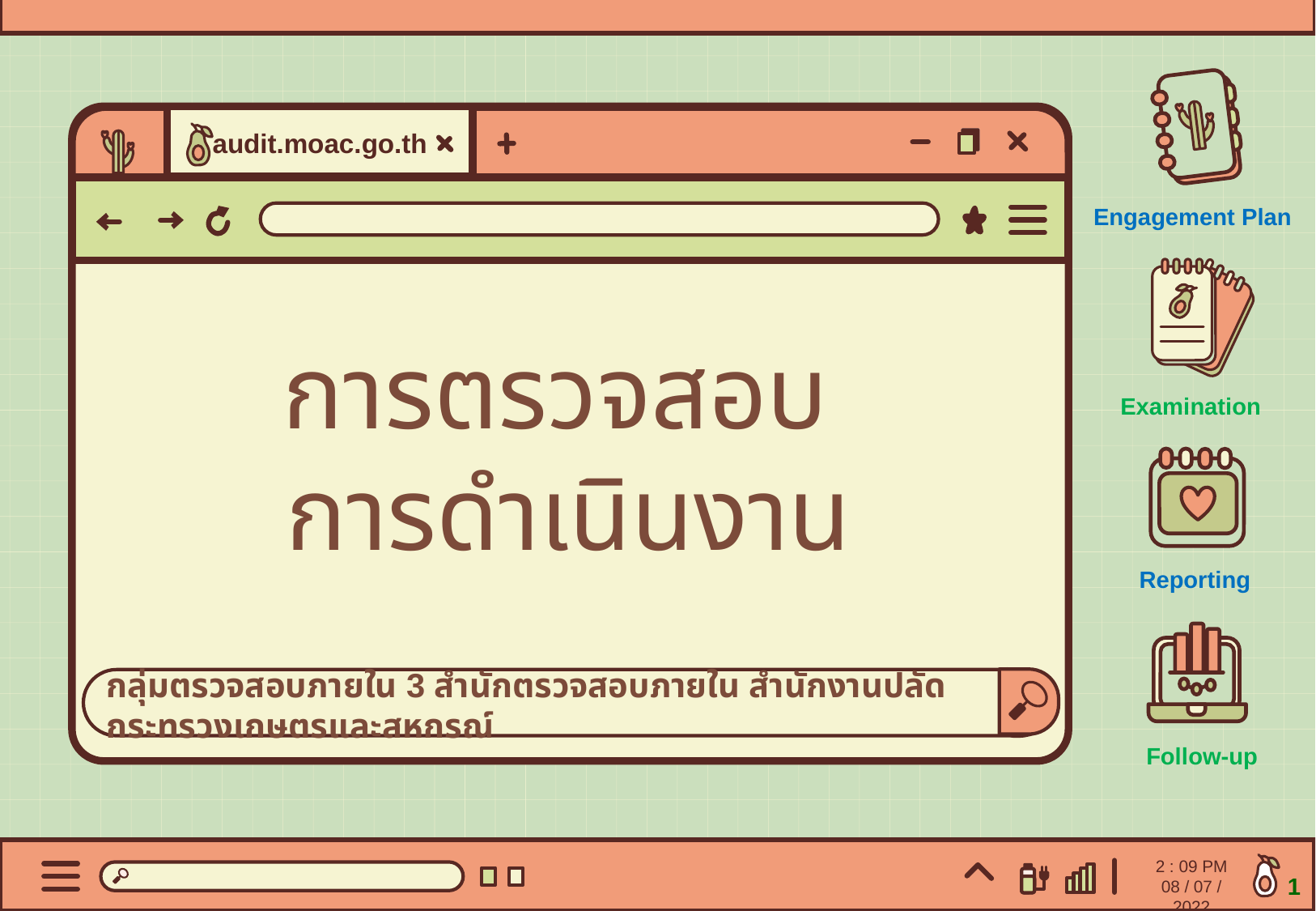

Engagement Plan

Examination

Reporting

Follow-up
audit.moac.go.th
# การตรวจสอบ การดำเนินงาน

กลุ่มตรวจสอบภายใน 3 สำนักตรวจสอบภายใน สำนักงานปลัดกระทรวงเกษตรและสหกรณ์

2 : 09 PM
08 / 07 / 2022
1